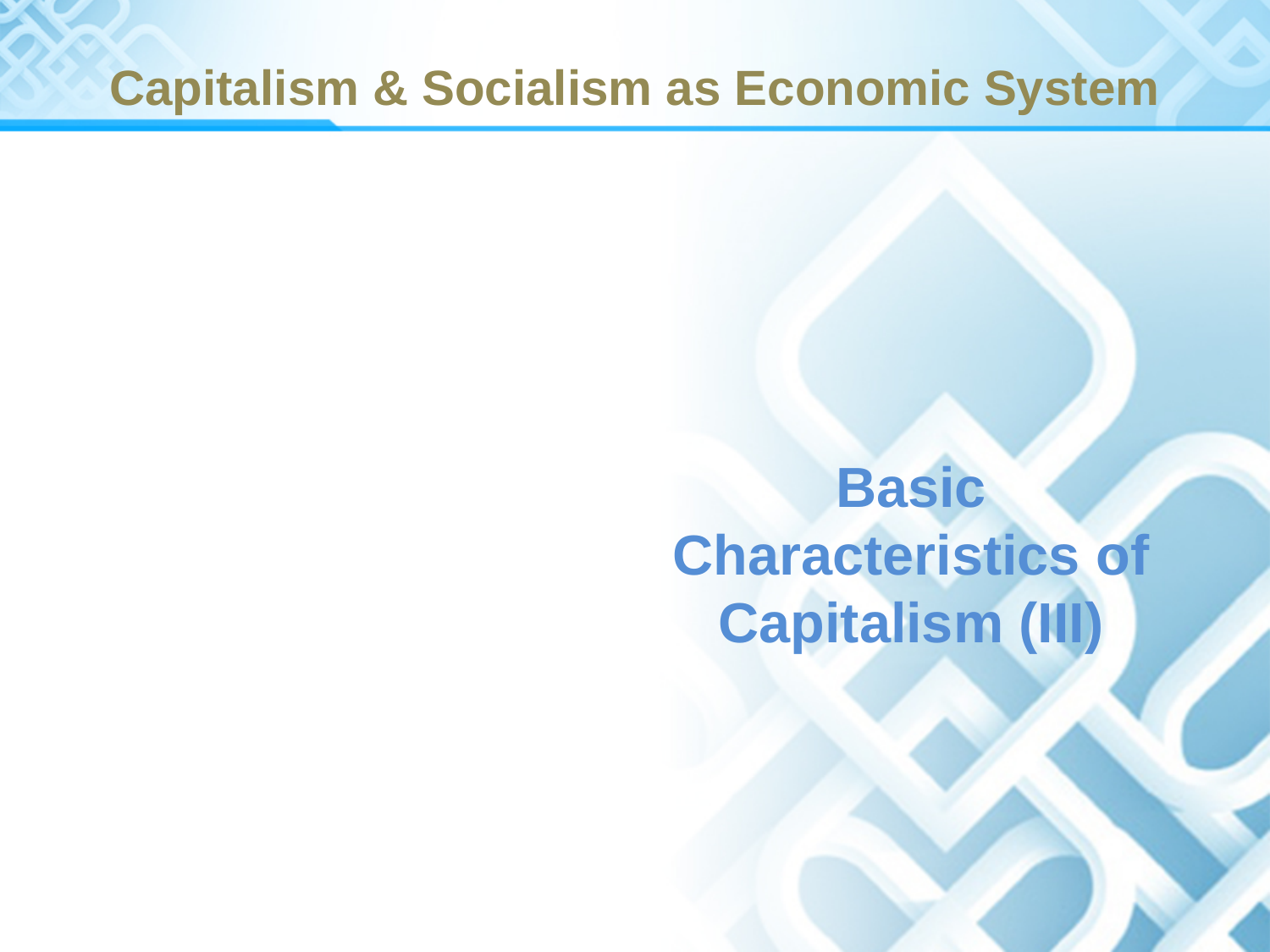

# Capitalism & Socialism as Economic System
Basic Characteristics of Capitalism (III)